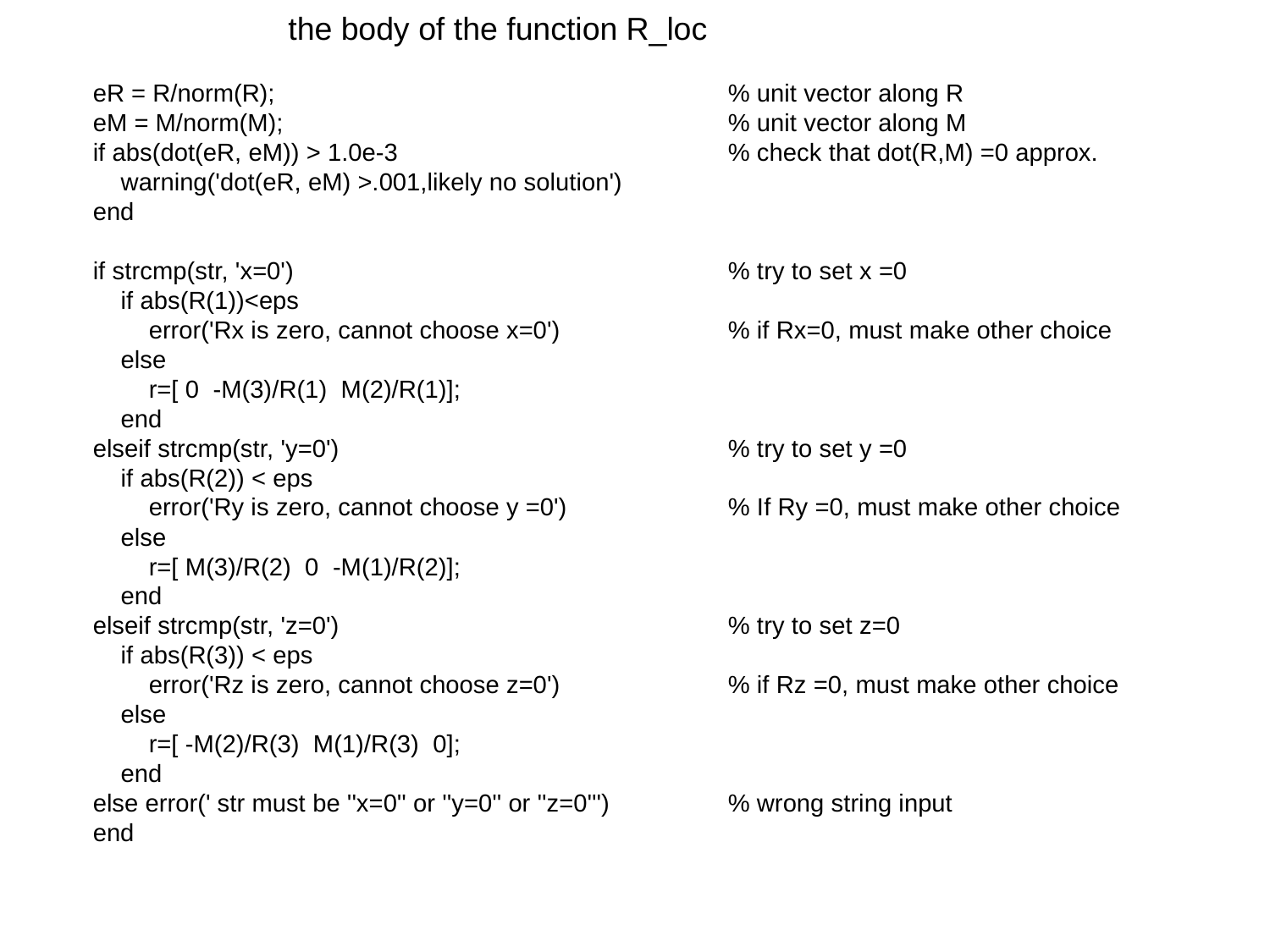

the body of the function R_loc
eR = R/norm(R);   				% unit vector along R
eM = M/norm(M);    				% unit vector along M
if abs(dot(eR, eM)) > 1.0e-3       			% check that dot(R,M) =0 approx.
    warning('dot(eR, eM) >.001,likely no solution')
end

if strcmp(str, 'x=0')				% try to set x =0
    if abs(R(1))<eps
        error('Rx is zero, cannot choose x=0')		% if Rx=0, must make other choice
    else
        r=[ 0  -M(3)/R(1)  M(2)/R(1)];
    end
elseif strcmp(str, 'y=0')				% try to set y =0
    if abs(R(2)) < eps
        error('Ry is zero, cannot choose y =0')		% If Ry =0, must make other choice
    else
        r=[ M(3)/R(2)  0  -M(1)/R(2)];
    end
elseif strcmp(str, 'z=0')				% try to set z=0
    if abs(R(3)) < eps
        error('Rz is zero, cannot choose z=0')		% if Rz =0, must make other choice
    else
        r=[ -M(2)/R(3)  M(1)/R(3)  0];
    end
else error(' str must be ''x=0'' or ''y=0'' or ''z=0''')	% wrong string input
end